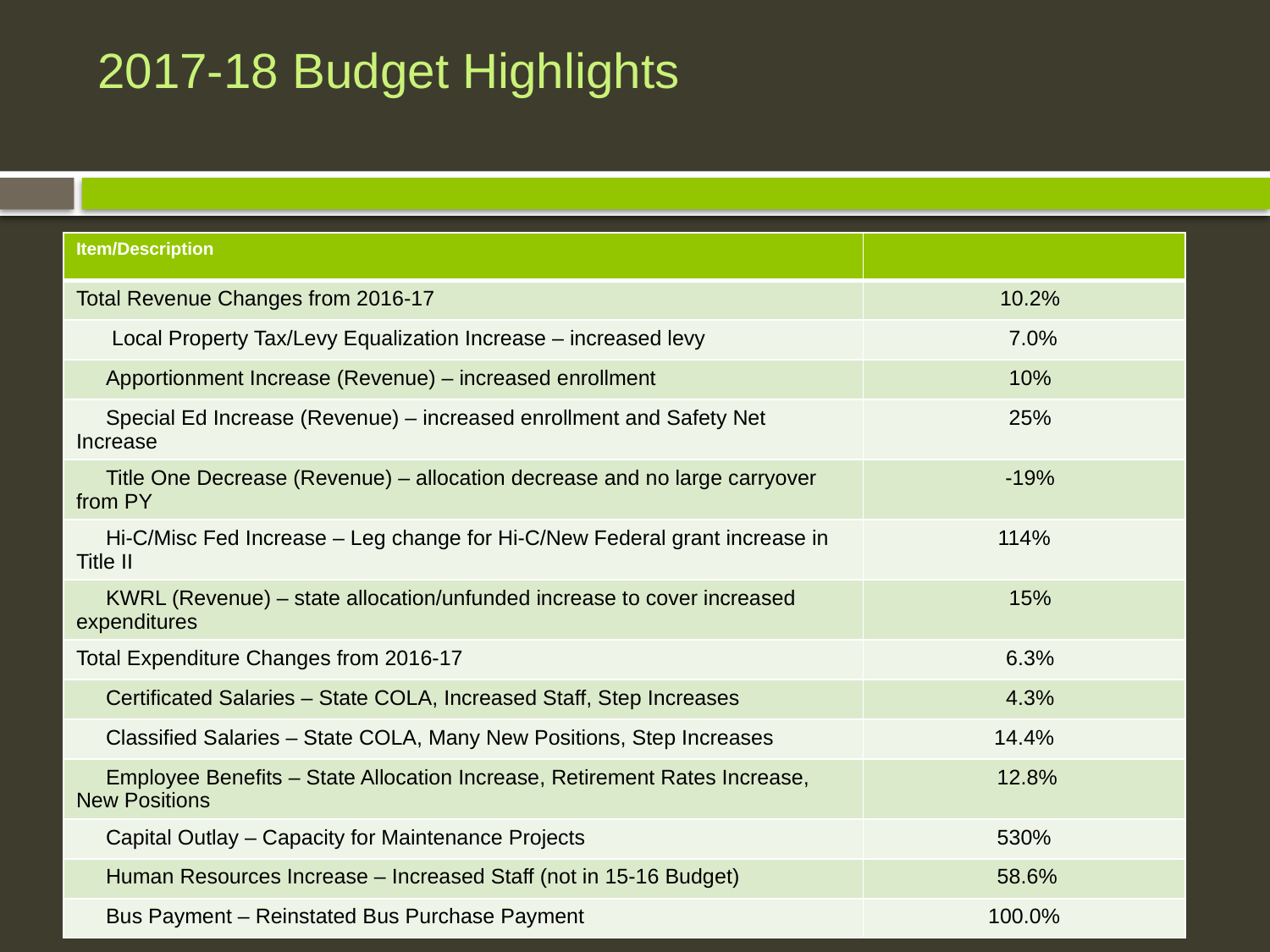

# 2017-18 Budget Highlights
| Item/Description |  |
| --- | --- |
| Total Revenue Changes from 2016-17 | 10.2% |
| Local Property Tax/Levy Equalization Increase – increased levy | 7.0% |
| Apportionment Increase (Revenue) – increased enrollment | 10% |
| Special Ed Increase (Revenue) – increased enrollment and Safety Net Increase | 25% |
| Title One Decrease (Revenue) – allocation decrease and no large carryover from PY | -19% |
| Hi-C/Misc Fed Increase – Leg change for Hi-C/New Federal grant increase in Title II | 114% |
| KWRL (Revenue) – state allocation/unfunded increase to cover increased expenditures | 15% |
| Total Expenditure Changes from 2016-17 | 6.3% |
| Certificated Salaries – State COLA, Increased Staff, Step Increases | 4.3% |
| Classified Salaries – State COLA, Many New Positions, Step Increases | 14.4% |
| Employee Benefits – State Allocation Increase, Retirement Rates Increase, New Positions | 12.8% |
| Capital Outlay – Capacity for Maintenance Projects | 530% |
| Human Resources Increase – Increased Staff (not in 15-16 Budget) | 58.6% |
| Bus Payment – Reinstated Bus Purchase Payment | 100.0% |